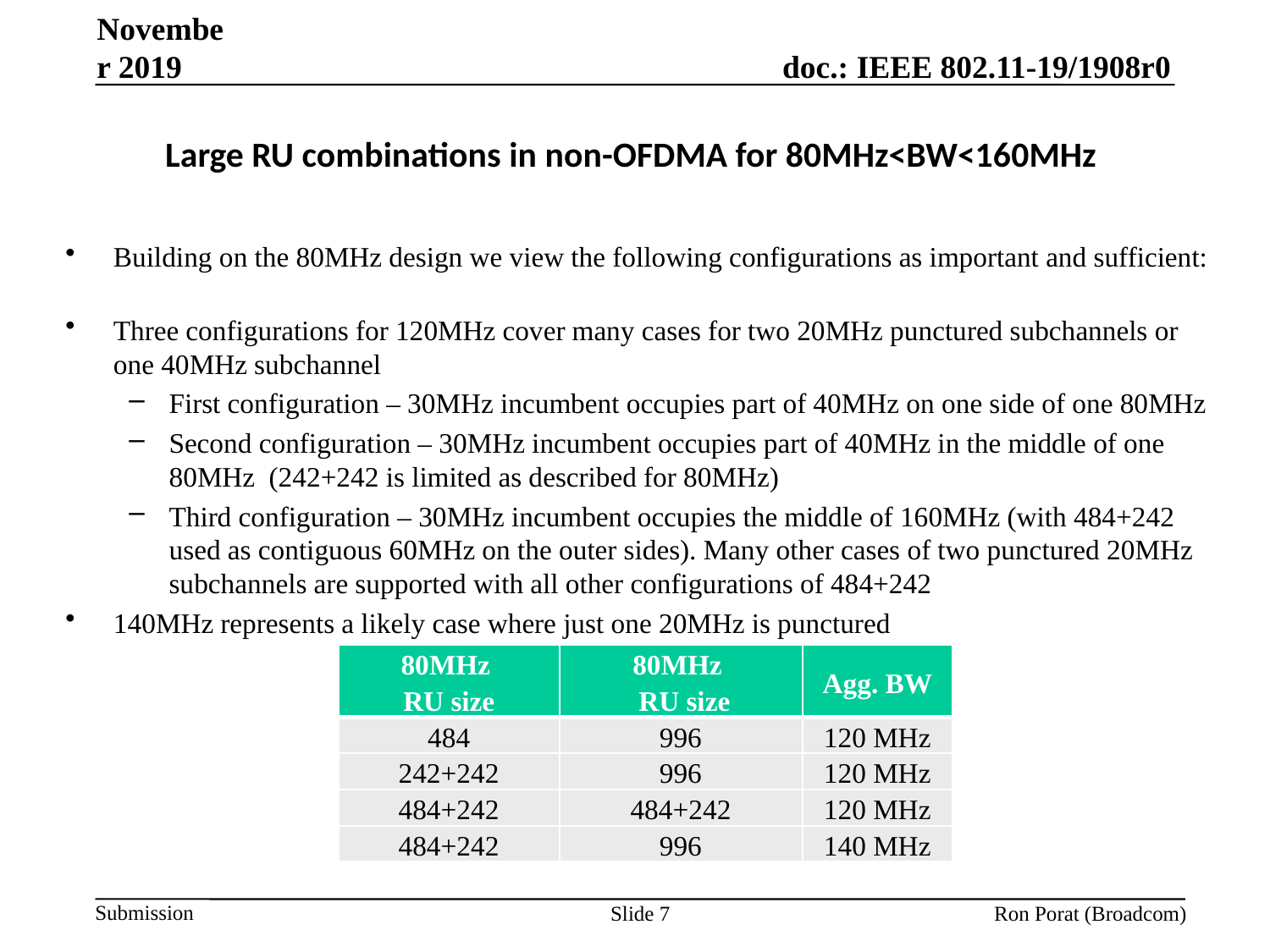

November 2019
# Large RU combinations in non-OFDMA for 80MHz<BW<160MHz
Building on the 80MHz design we view the following configurations as important and sufficient:
Three configurations for 120MHz cover many cases for two 20MHz punctured subchannels or one 40MHz subchannel
First configuration – 30MHz incumbent occupies part of 40MHz on one side of one 80MHz
Second configuration – 30MHz incumbent occupies part of 40MHz in the middle of one 80MHz  (242+242 is limited as described for 80MHz)
Third configuration – 30MHz incumbent occupies the middle of 160MHz (with 484+242 used as contiguous 60MHz on the outer sides). Many other cases of two punctured 20MHz subchannels are supported with all other configurations of 484+242
140MHz represents a likely case where just one 20MHz is punctured

| 80MHz RU size | 80MHz RU size | Agg. BW |
| --- | --- | --- |
| 484 | 996 | 120 MHz |
| 242+242 | 996 | 120 MHz |
| 484+242 | 484+242 | 120 MHz |
| 484+242 | 996 | 140 MHz |
Slide 7
Ron Porat (Broadcom)